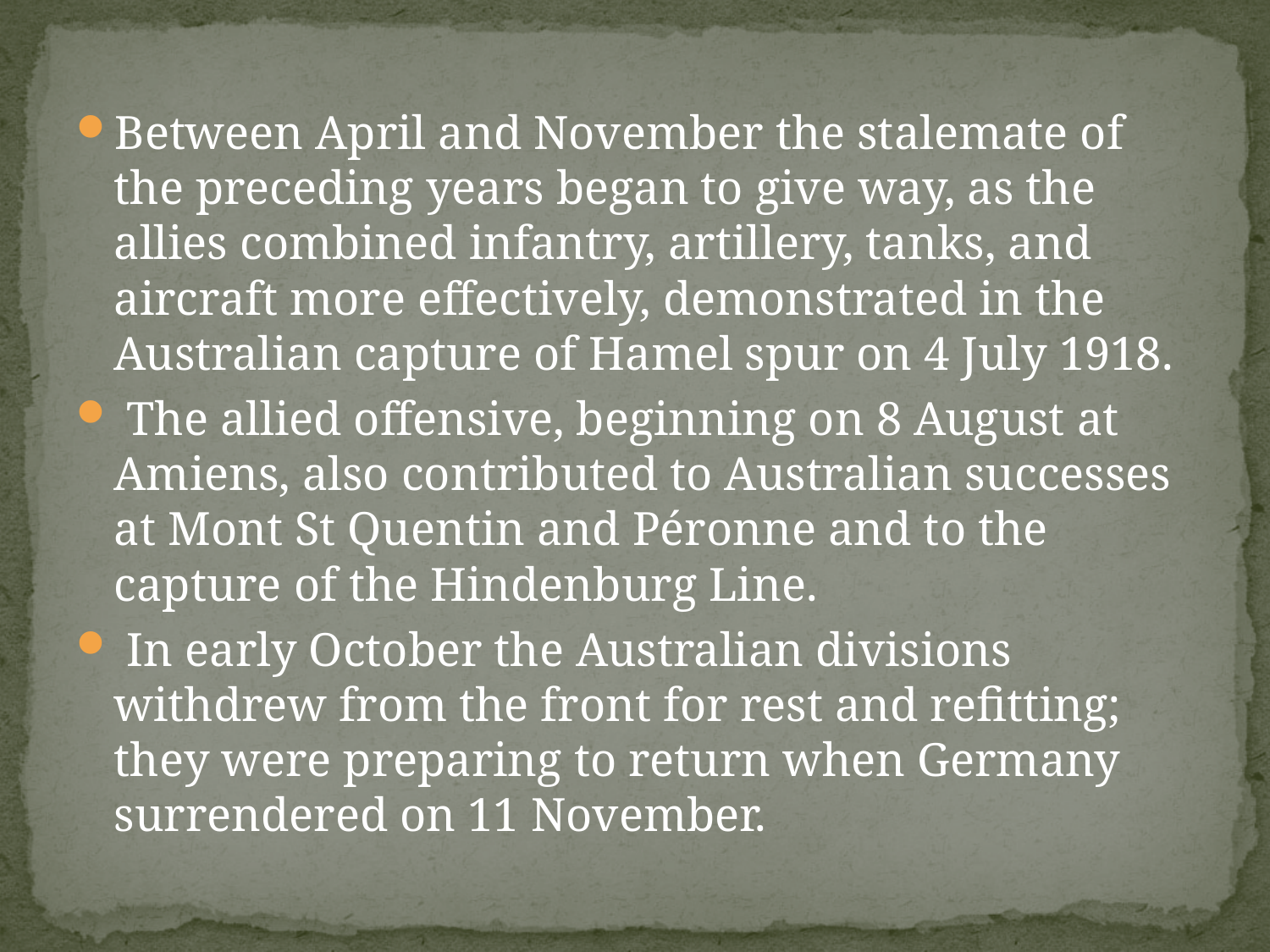

Between April and November the stalemate of the preceding years began to give way, as the allies combined infantry, artillery, tanks, and aircraft more effectively, demonstrated in the Australian capture of Hamel spur on 4 July 1918.
 The allied offensive, beginning on 8 August at Amiens, also contributed to Australian successes at Mont St Quentin and Péronne and to the capture of the Hindenburg Line.
 In early October the Australian divisions withdrew from the front for rest and refitting; they were preparing to return when Germany surrendered on 11 November.